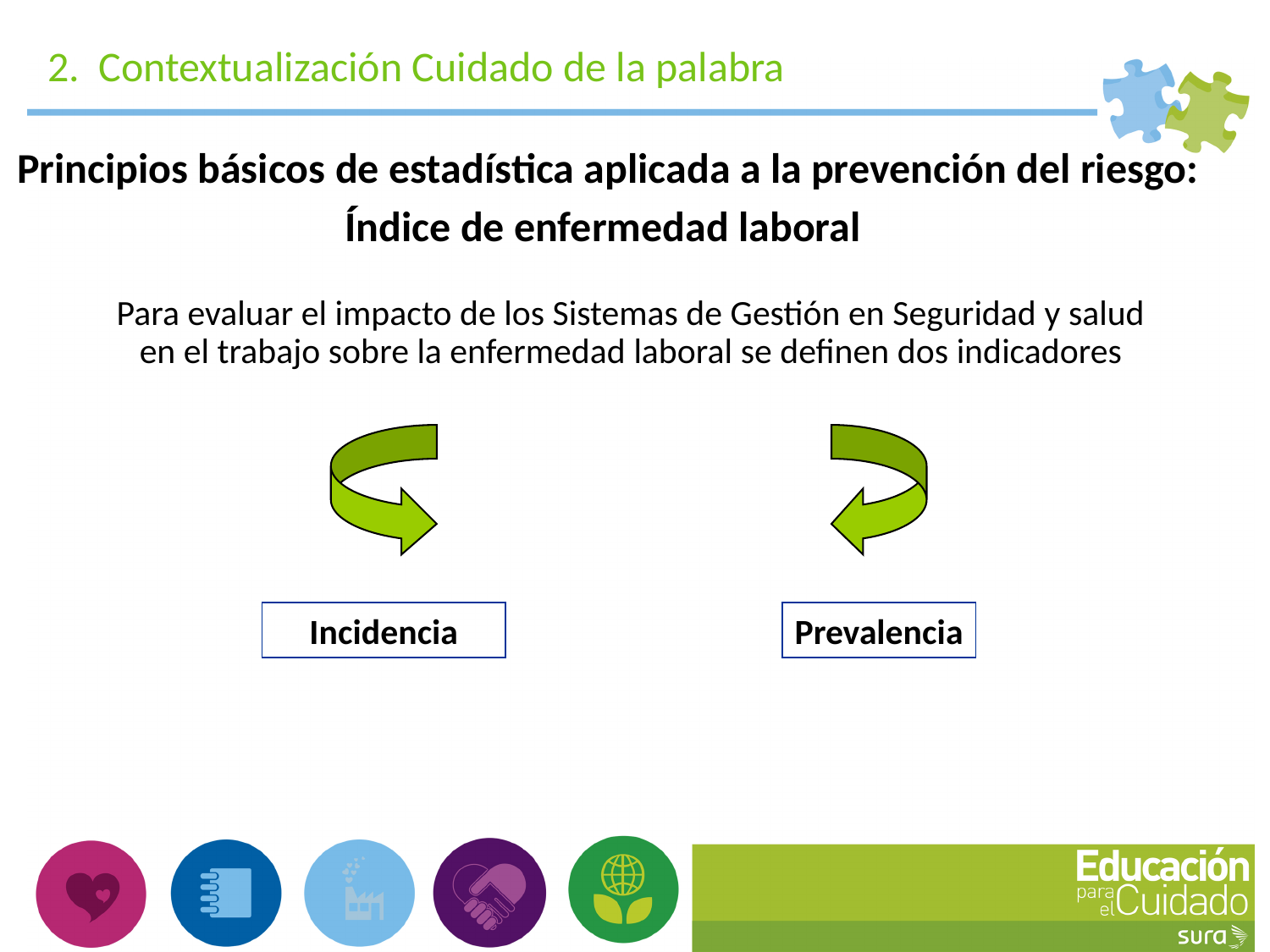

2.  Contextualización Cuidado de la palabra
Principios básicos de estadística aplicada a la prevención del riesgo: Índice de enfermedad laboral
Para evaluar el impacto de los Sistemas de Gestión en Seguridad y salud en el trabajo sobre la enfermedad laboral se definen dos indicadores

Incidencia
Prevalencia